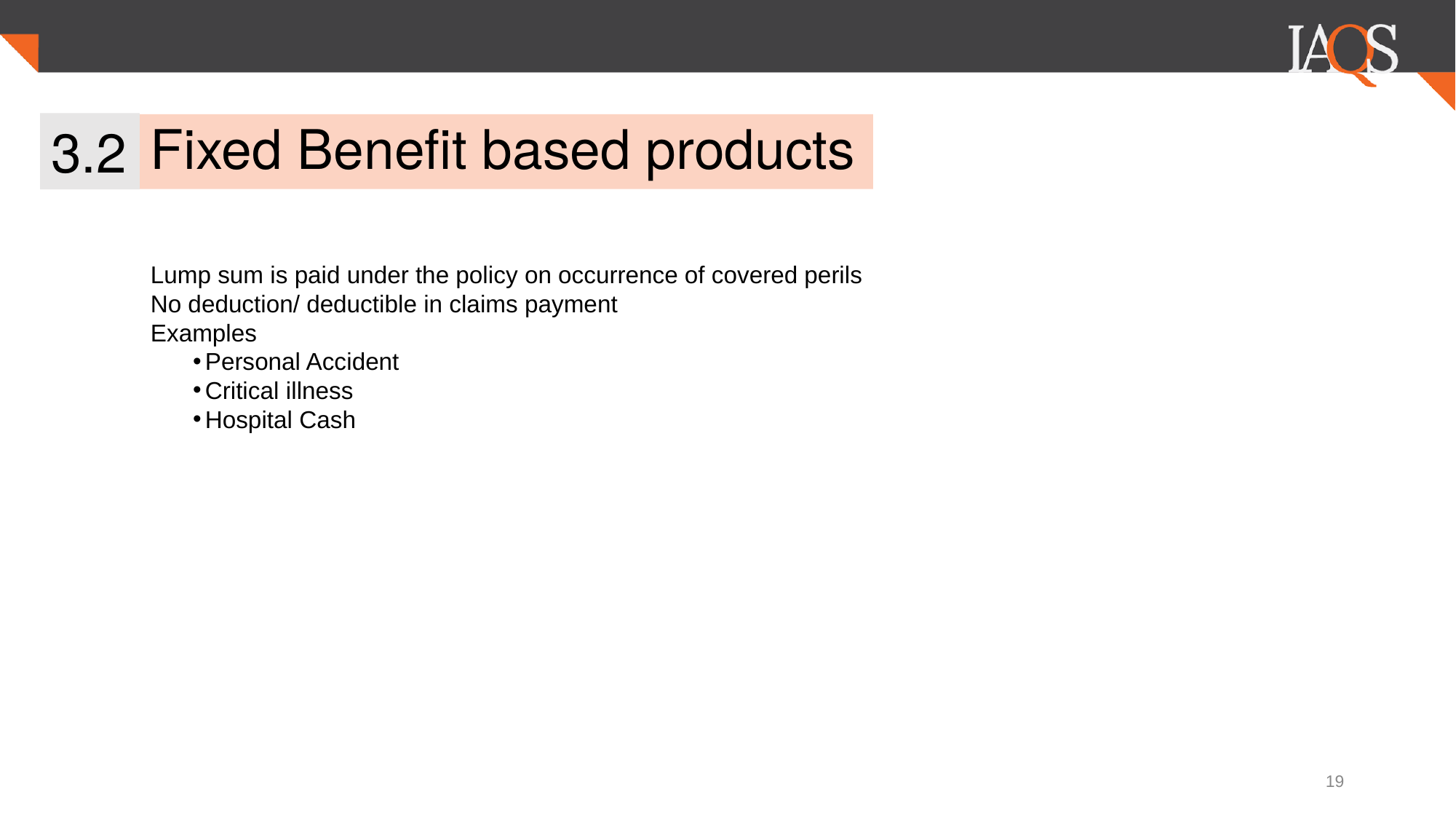

3.2
# Fixed Benefit based products
Lump sum is paid under the policy on occurrence of covered perils
No deduction/ deductible in claims payment
Examples
Personal Accident
Critical illness
Hospital Cash
19